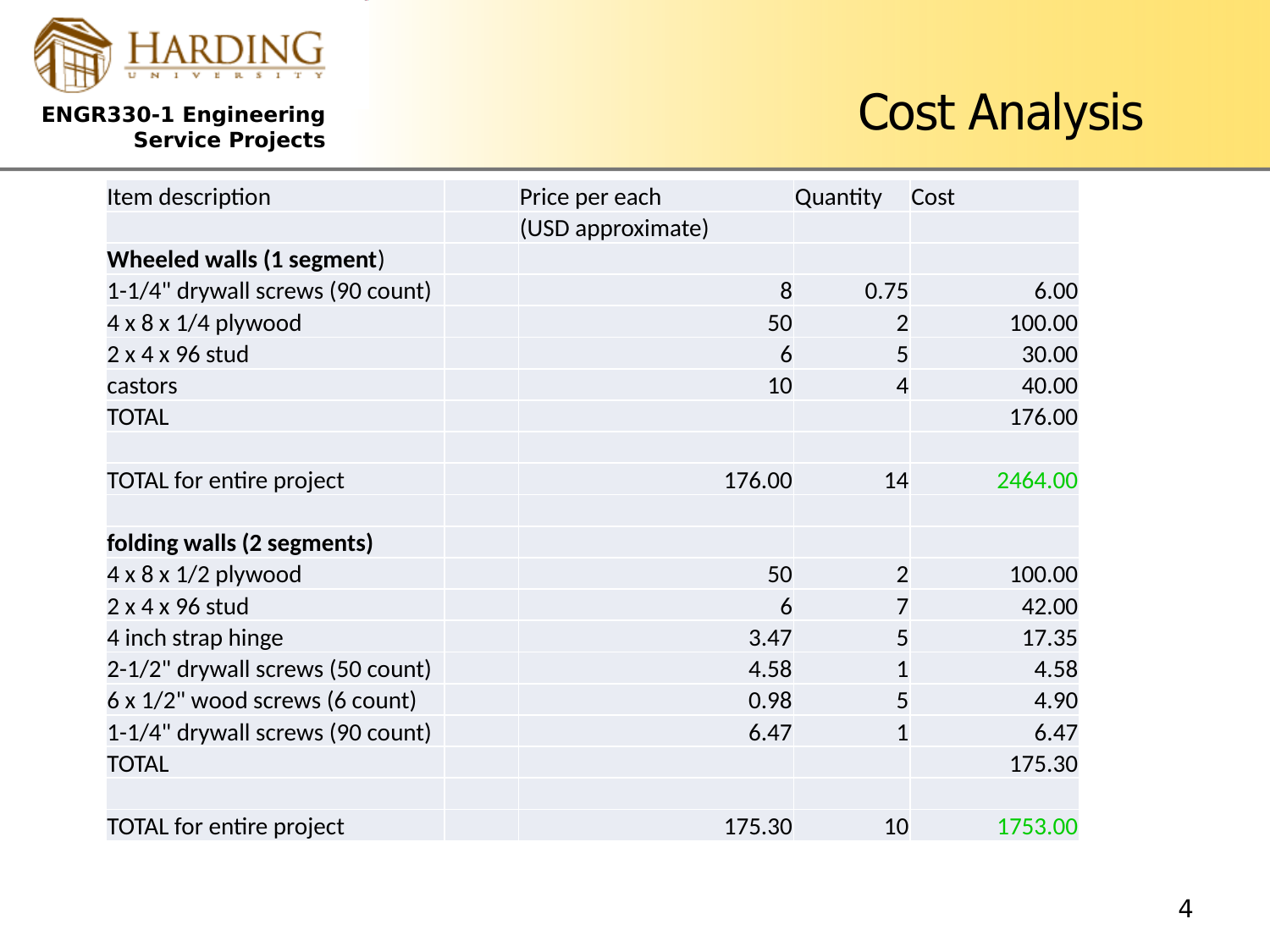

Cost Analysis
| Item description |  | Price per each | Quantity | Cost |
| --- | --- | --- | --- | --- |
|  |  | (USD approximate) |  |  |
| Wheeled walls (1 segment) |  |  |  |  |
| 1-1/4" drywall screws (90 count) |  | 8 | 0.75 | 6.00 |
| 4 x 8 x 1/4 plywood |  | 50 | 2 | 100.00 |
| 2 x 4 x 96 stud |  | 6 | 5 | 30.00 |
| castors |  | 10 | 4 | 40.00 |
| TOTAL |  |  |  | 176.00 |
|  |  |  |  |  |
| TOTAL for entire project |  | 176.00 | 14 | 2464.00 |
|  |  |  |  |  |
| folding walls (2 segments) |  |  |  |  |
| 4 x 8 x 1/2 plywood |  | 50 | 2 | 100.00 |
| 2 x 4 x 96 stud |  | 6 | 7 | 42.00 |
| 4 inch strap hinge |  | 3.47 | 5 | 17.35 |
| 2-1/2" drywall screws (50 count) |  | 4.58 | 1 | 4.58 |
| 6 x 1/2" wood screws (6 count) |  | 0.98 | 5 | 4.90 |
| 1-1/4" drywall screws (90 count) |  | 6.47 | 1 | 6.47 |
| TOTAL |  |  |  | 175.30 |
|  |  |  |  |  |
| TOTAL for entire project |  | 175.30 | 10 | 1753.00 |
4